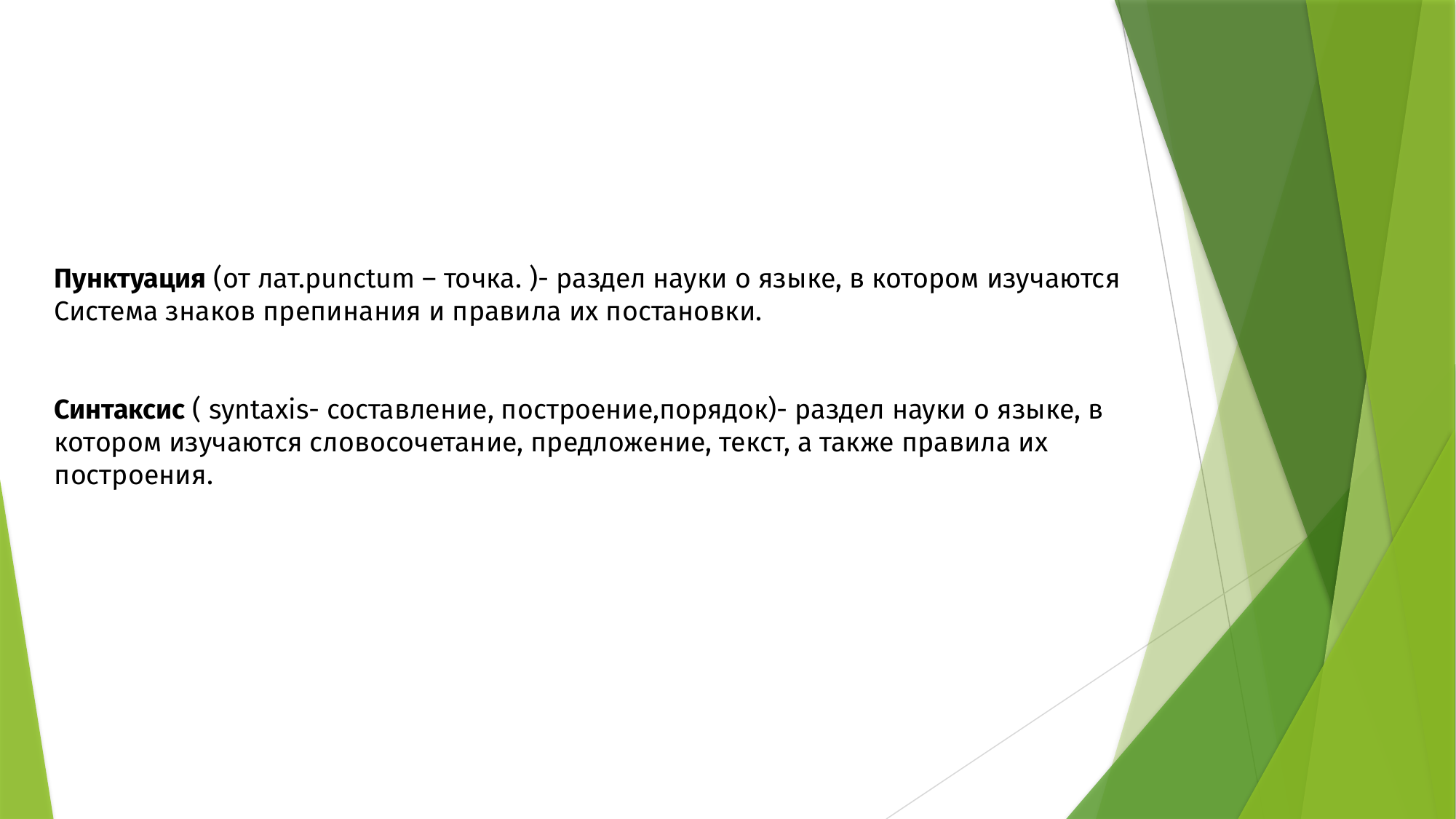

Пунктуация (от лат.punctum – точка. )- раздел науки о языке, в котором изучаются
Система знаков препинания и правила их постановки.

Синтаксис ( syntaxis- составление, построение,порядок)- раздел науки о языке, в котором изучаются словосочетание, предложение, текст, а также правила их построения.